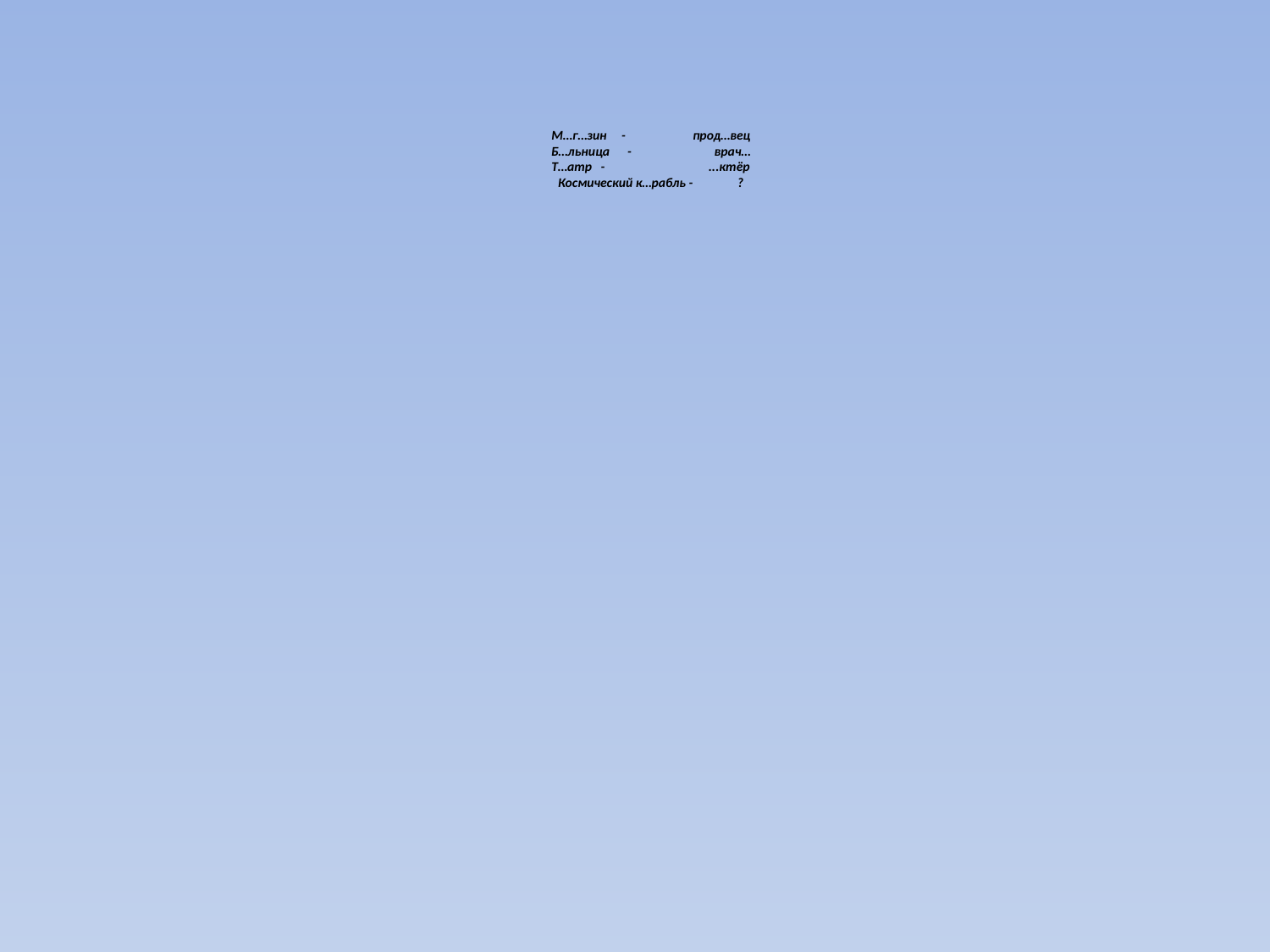

# М…г…зин     -            	    прод…вец Б…льница      -                            врач… Т…атр   -                                   ...ктёр Космический к…рабль -               ?